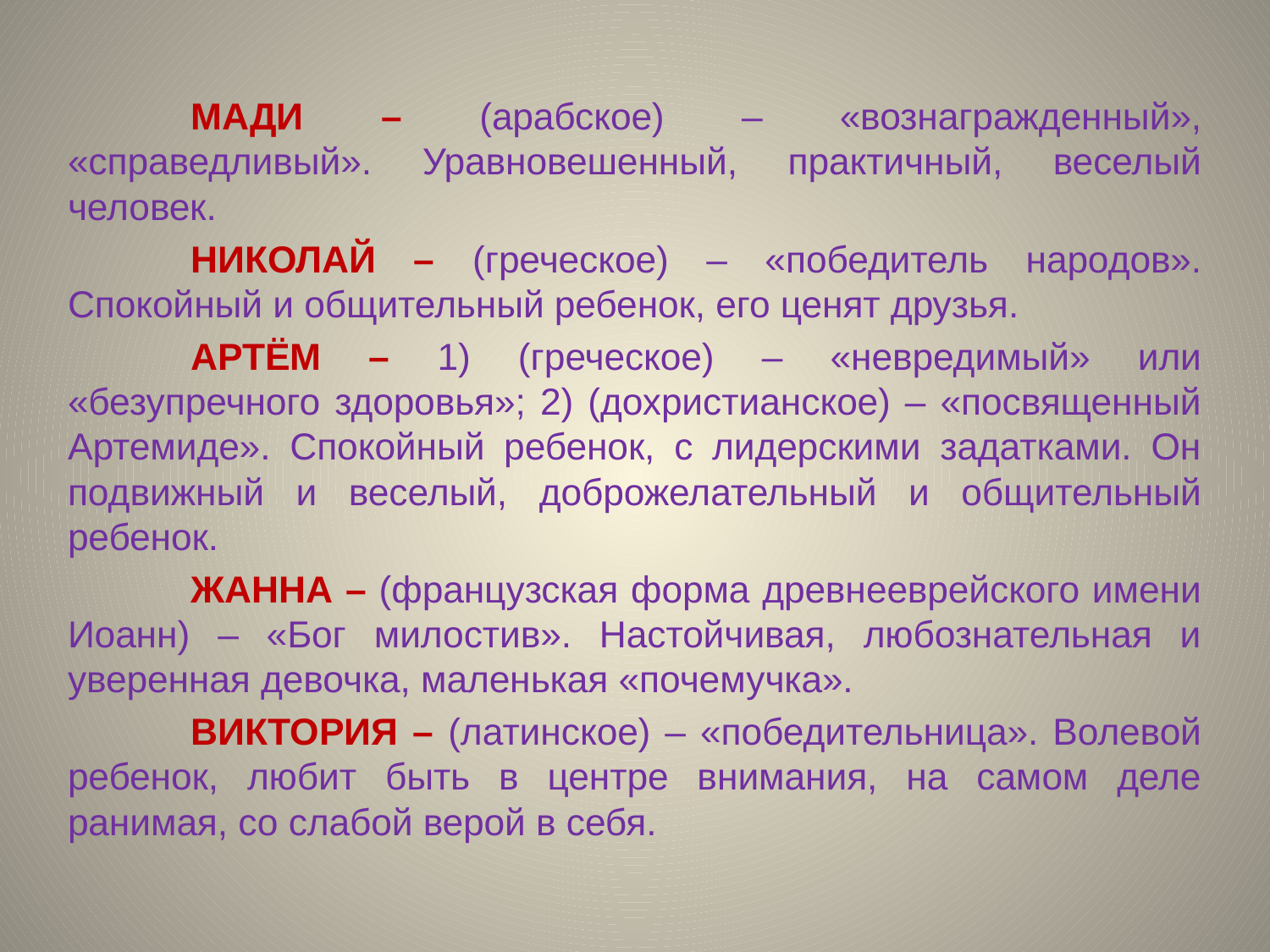

МАДИ – (арабское) – «вознагражденный», «справедливый». Уравновешенный, практичный, веселый человек.
	НИКОЛАЙ – (греческое) – «победитель народов». Спокойный и общительный ребенок, его ценят друзья.
	АРТЁМ – 1) (греческое) – «невредимый» или «безупречного здоровья»; 2) (дохристианское) – «посвященный Артемиде». Спокойный ребенок, с лидерскими задатками. Он подвижный и веселый, доброжелательный и общительный ребенок.
	ЖАННА – (французская форма древнееврейского имени Иоанн) – «Бог милостив». Настойчивая, любознательная и уверенная девочка, маленькая «почемучка».
	ВИКТОРИЯ – (латинское) – «победительница». Волевой ребенок, любит быть в центре внимания, на самом деле ранимая, со слабой верой в себя.